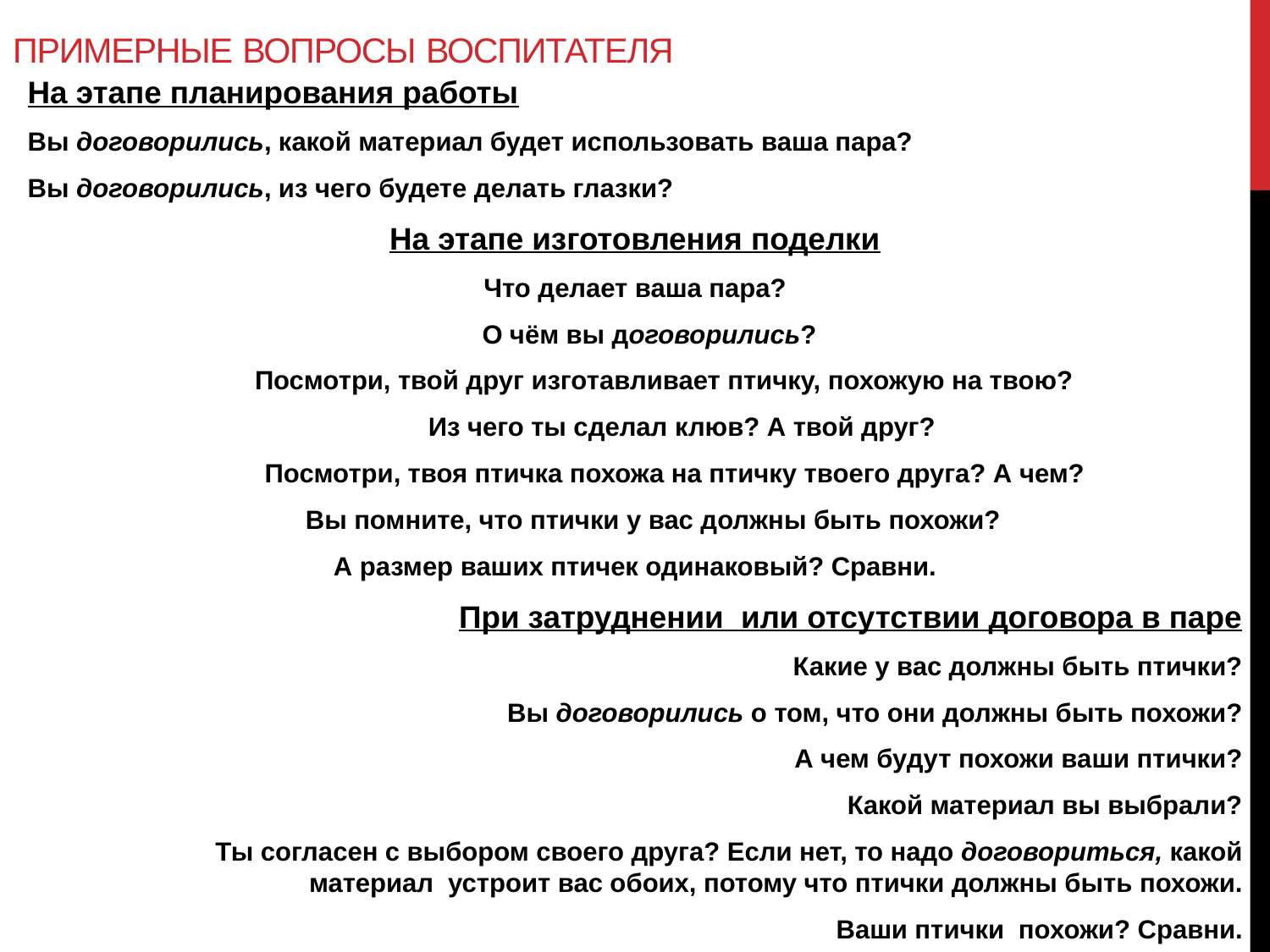

# Примерные вопросы воспитателя
На этапе планирования работы
Вы договорились, какой материал будет использовать ваша пара?
Вы договорились, из чего будете делать глазки?
На этапе изготовления поделки
Что делает ваша пара?
    О чём вы договорились?
        Посмотри, твой друг изготавливает птичку, похожую на твою?
             Из чего ты сделал клюв? А твой друг?
           Посмотри, твоя птичка похожа на птичку твоего друга? А чем?
     Вы помните, что птички у вас должны быть похожи?
А размер ваших птичек одинаковый? Сравни.
При затруднении  или отсутствии договора в паре
Какие у вас должны быть птички?
  Вы договорились о том, что они должны быть похожи?
     А чем будут похожи ваши птички?
       Какой материал вы выбрали?
         Ты согласен с выбором своего друга? Если нет, то надо договориться, какой материал  устроит вас обоих, потому что птички должны быть похожи.
           Ваши птички  похожи? Сравни.